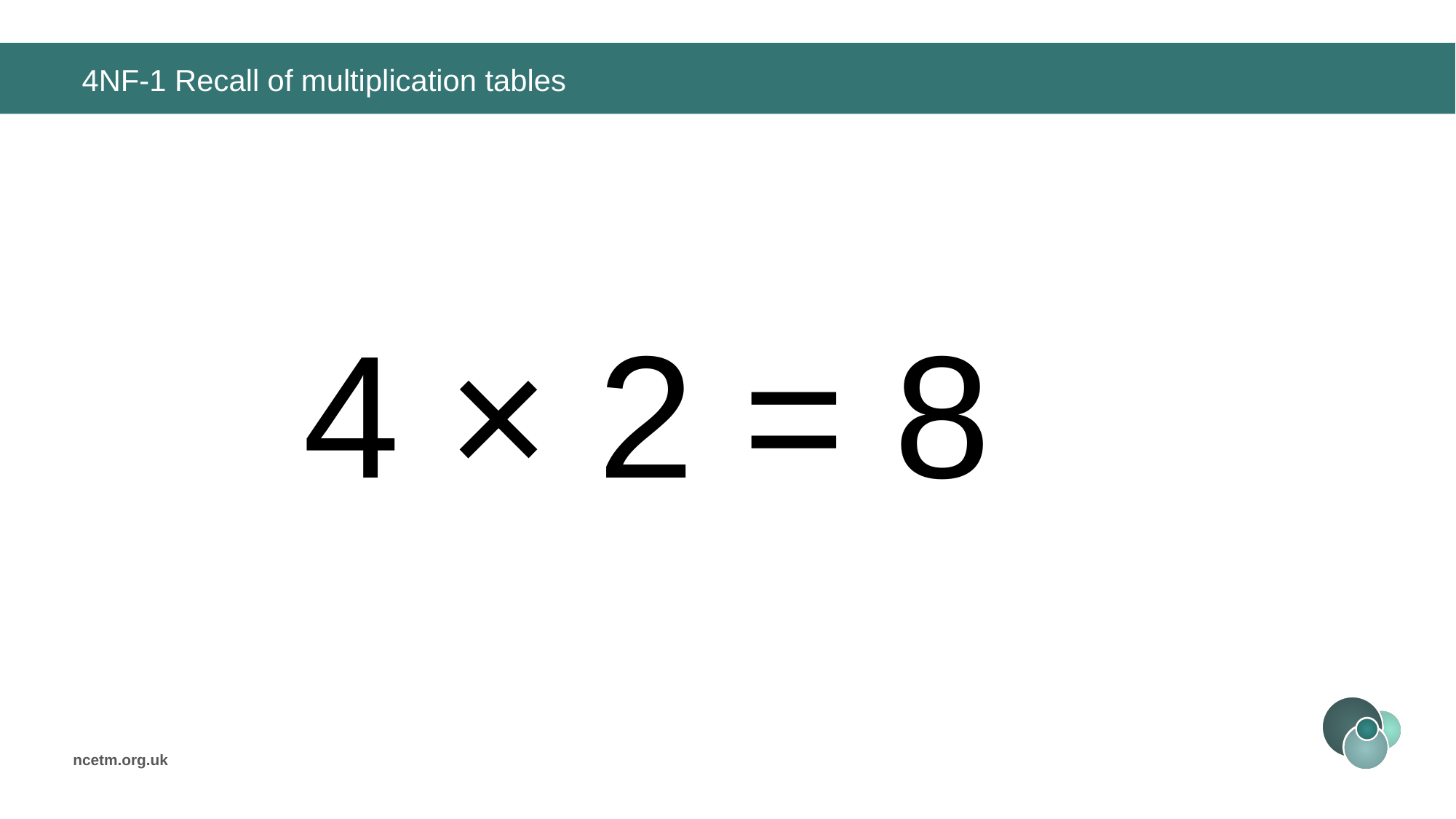

# 4NF-1 Recall of multiplication tables
4 × 2 =
8